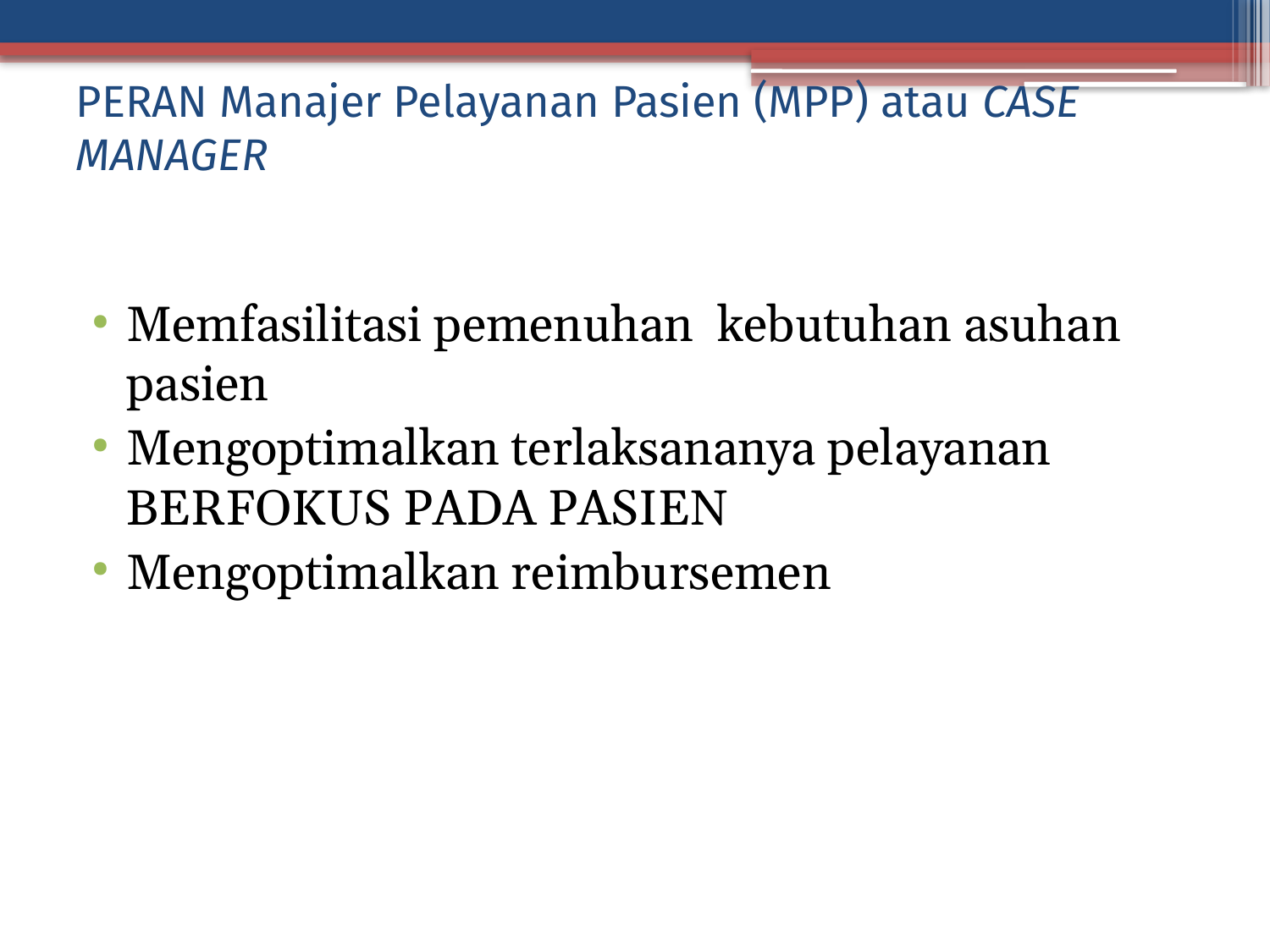

# PERAN Manajer Pelayanan Pasien (MPP) atau CASE MANAGER
Memfasilitasi pemenuhan  kebutuhan asuhan pasien
Mengoptimalkan terlaksananya pelayanan BERFOKUS PADA PASIEN
Mengoptimalkan reimbursemen